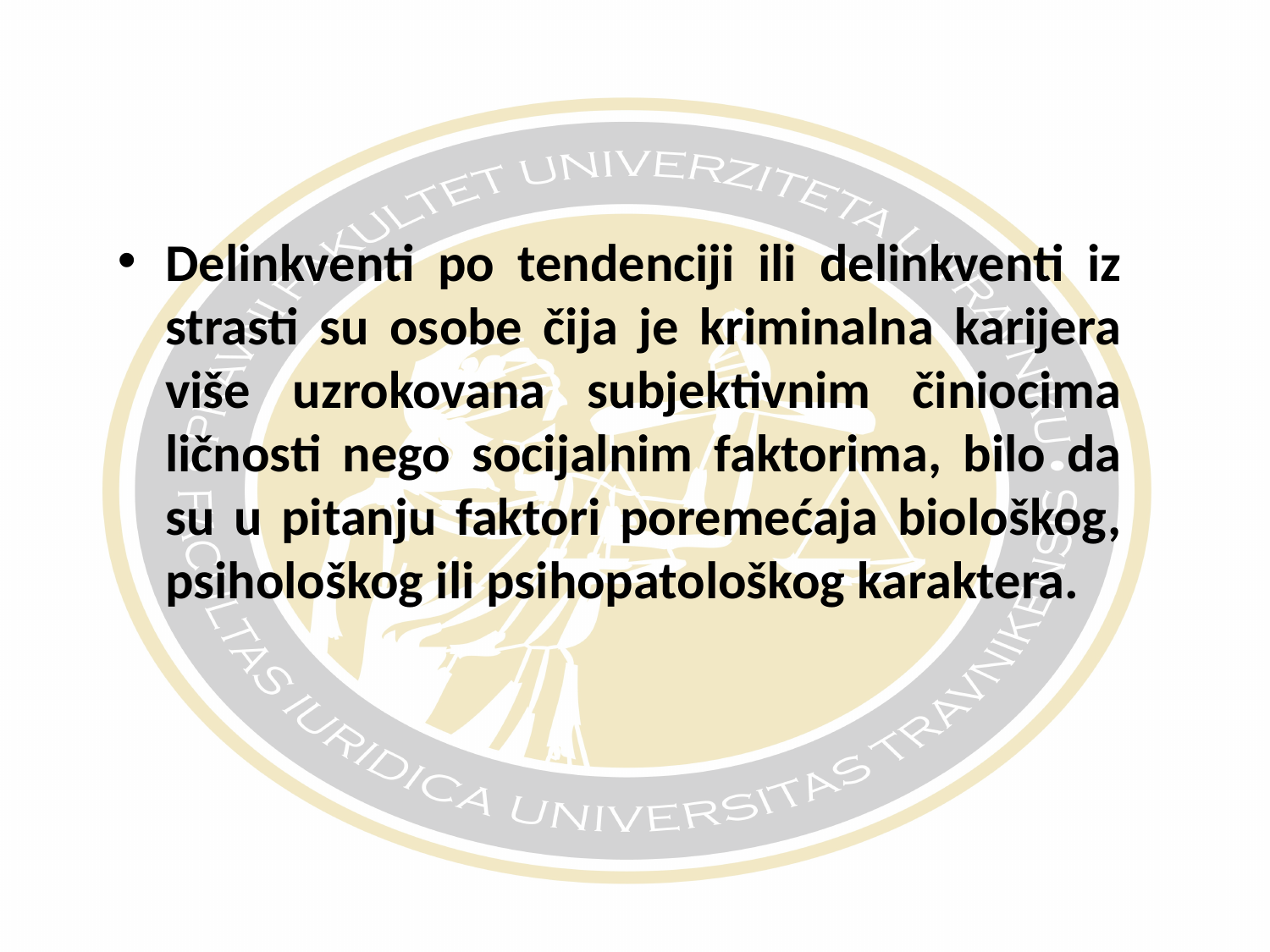

#
Delinkventi po tendenciji ili delinkventi iz strasti su osobe čija je kriminalna karijera više uzrokovana subjektivnim činiocima ličnosti nego socijalnim faktorima, bilo da su u pitanju faktori poremećaja biološkog, psihološkog ili psihopatološkog karaktera.